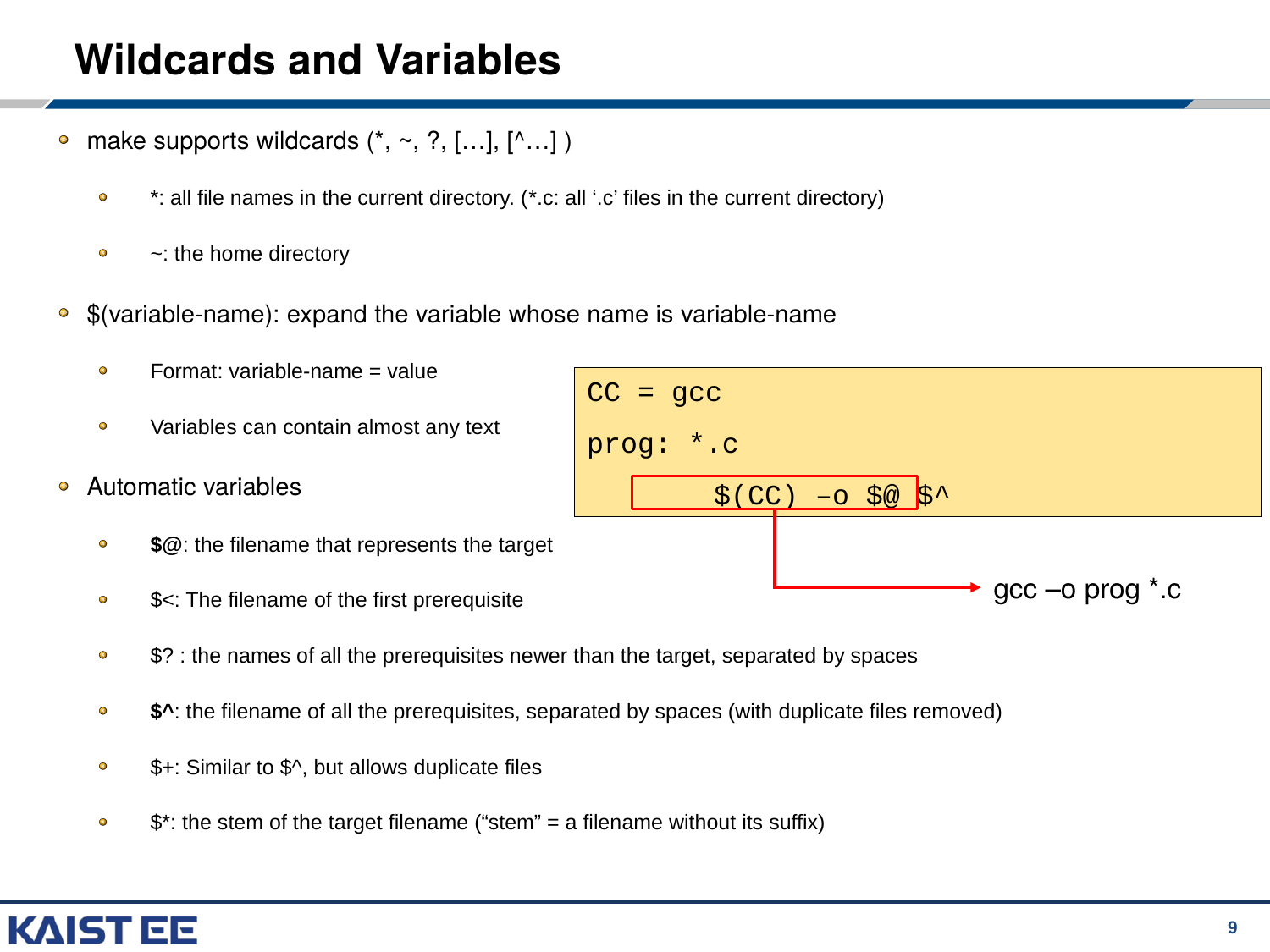

# Wildcards and Variables
make supports wildcards (*, ~, ?, […], [^…] )
*: all file names in the current directory. (*.c: all ‘.c’ files in the current directory)
~: the home directory
$(variable-name): expand the variable whose name is variable-name
Format: variable-name = value
Variables can contain almost any text
Automatic variables
$@: the filename that represents the target
$<: The filename of the first prerequisite
$? : the names of all the prerequisites newer than the target, separated by spaces
$^: the filename of all the prerequisites, separated by spaces (with duplicate files removed)
$+: Similar to $^, but allows duplicate files
$*: the stem of the target filename (“stem” = a filename without its suffix)
CC = gcc
prog: *.c
	$(CC) –o $@ $^

gcc –o prog *.c